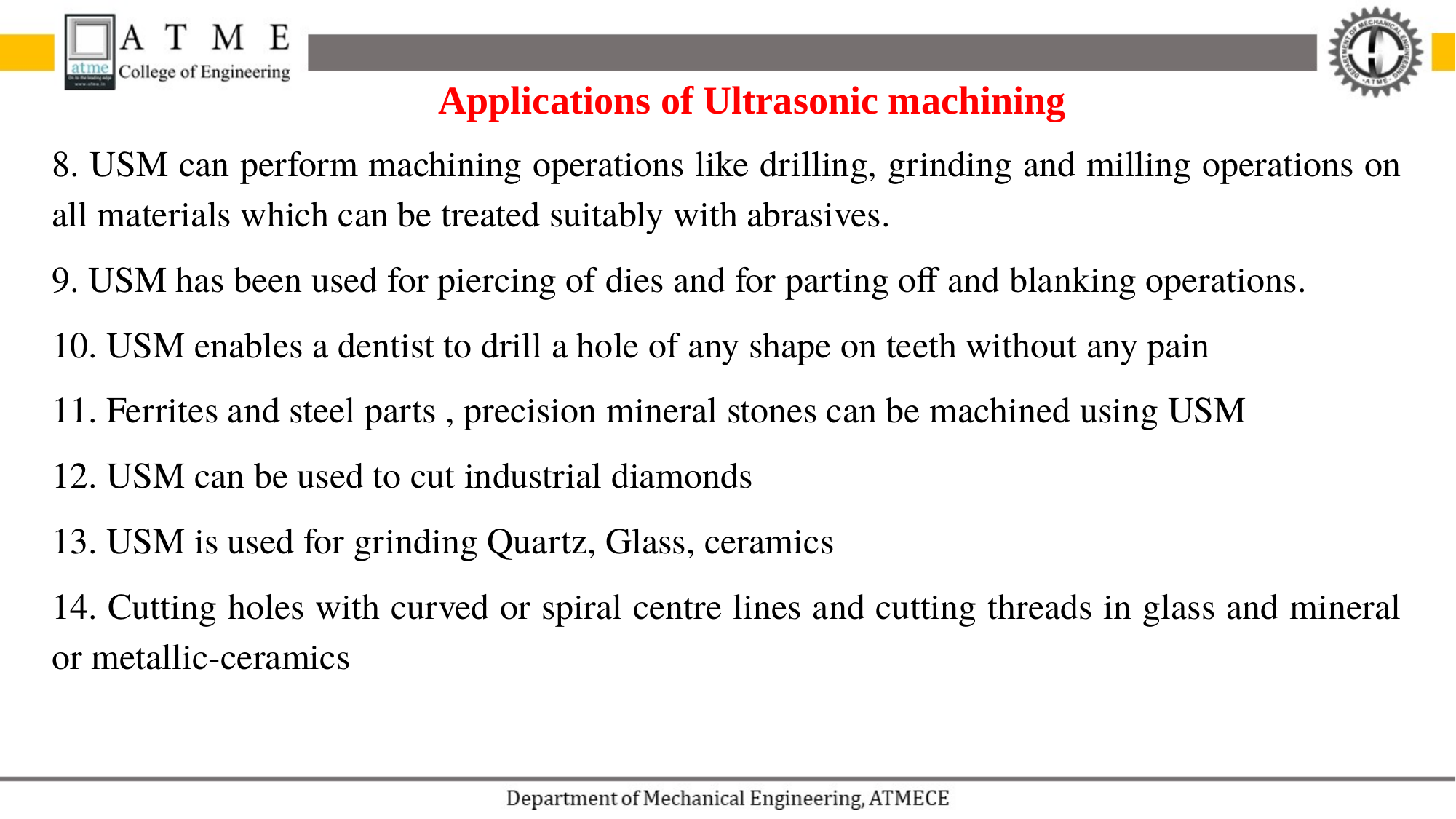

Applications of Ultrasonic machining
8. USM can perform machining operations like drilling, grinding and milling operations on all materials which can be treated suitably with abrasives.
9. USM has been used for piercing of dies and for parting off and blanking operations.
10. USM enables a dentist to drill a hole of any shape on teeth without any pain
11. Ferrites and steel parts , precision mineral stones can be machined using USM
12. USM can be used to cut industrial diamonds
13. USM is used for grinding Quartz, Glass, ceramics
14. Cutting holes with curved or spiral centre lines and cutting threads in glass and mineral or metallic-ceramics